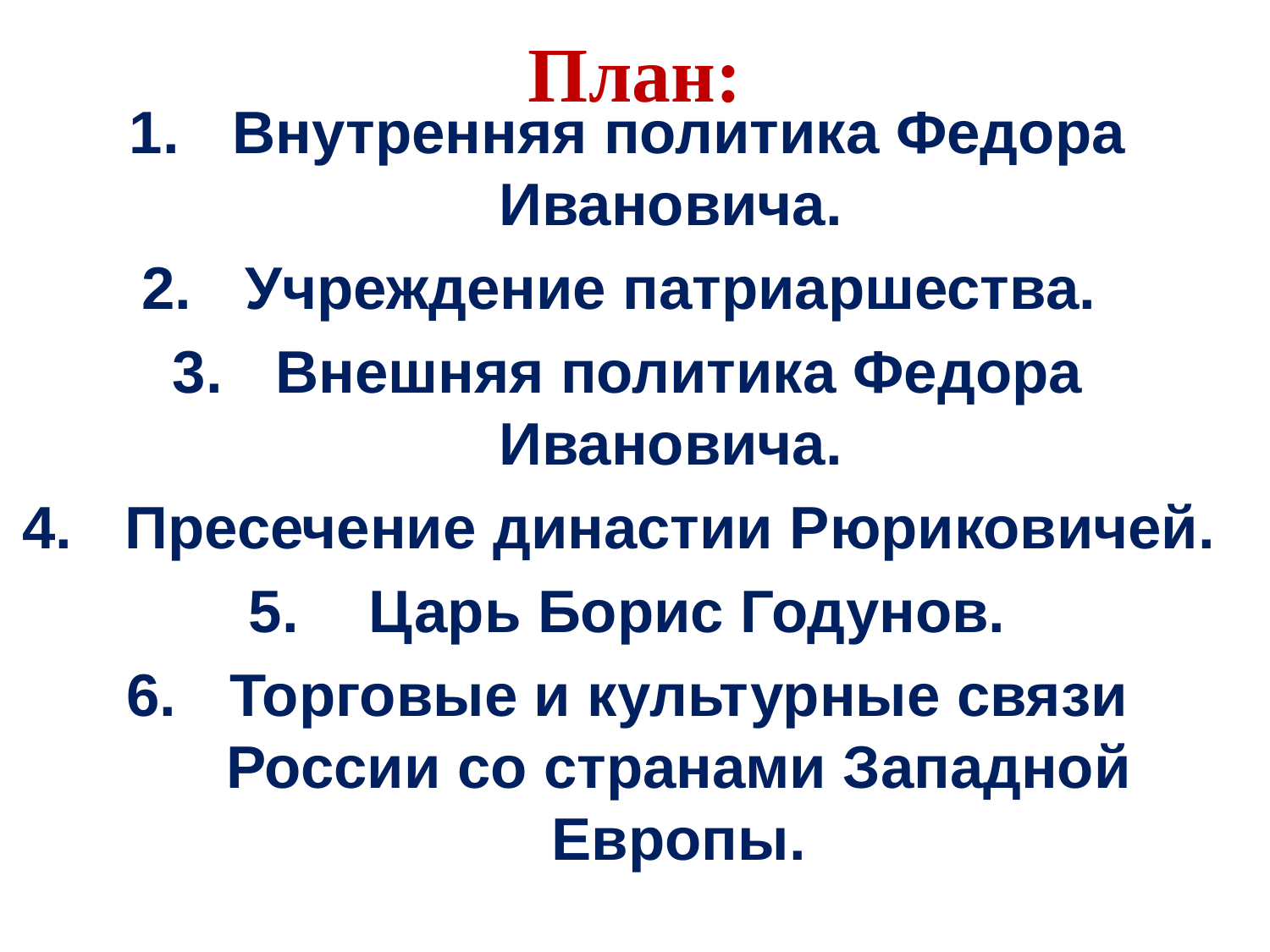

Внутренняя политика Федора Ивановича.
Учреждение патриаршества.
Внешняя политика Федора Ивановича.
Пресечение династии Рюриковичей.
 Царь Борис Годунов.
Торговые и культурные связи России со странами Западной Европы.

# План: